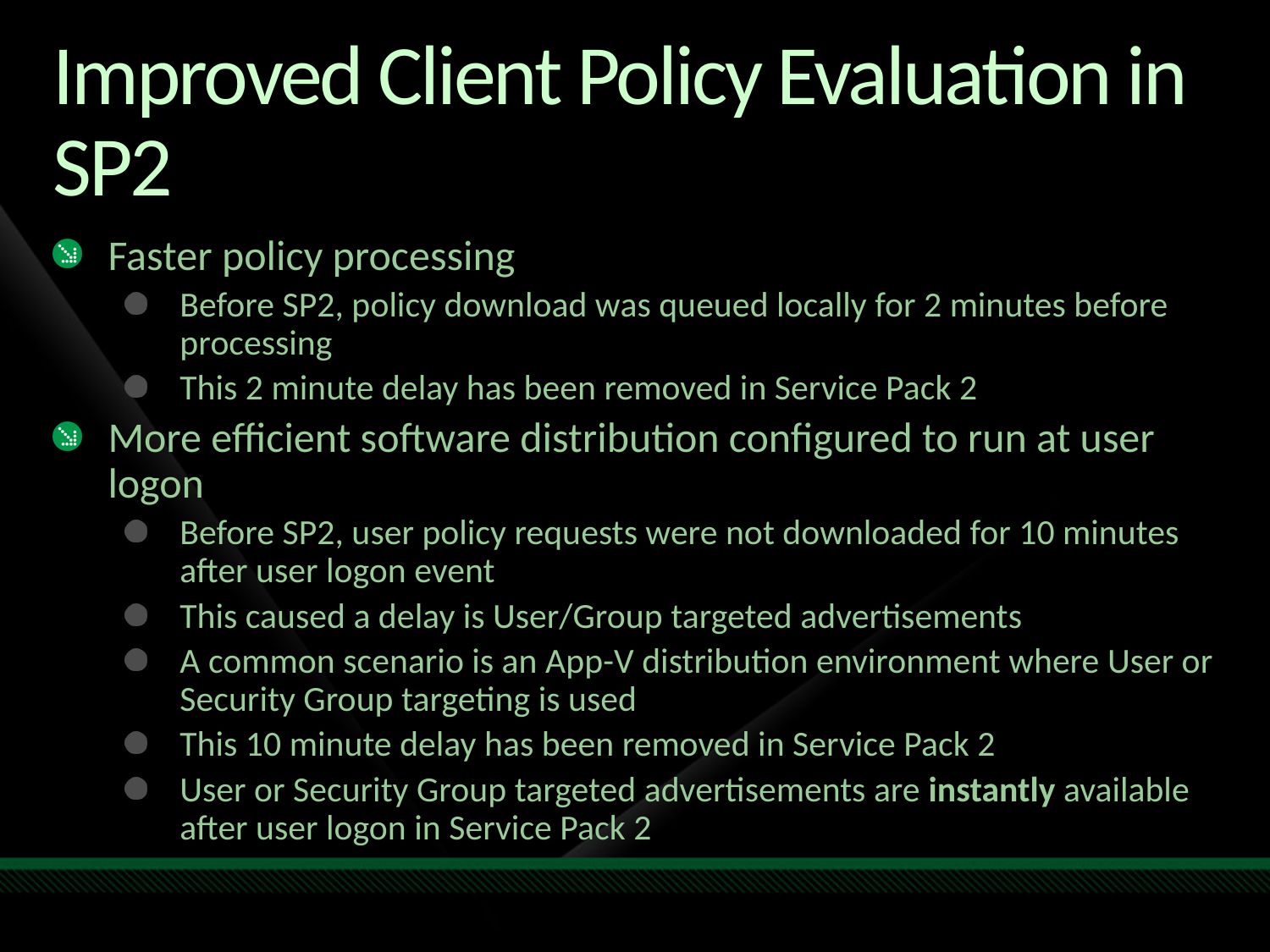

# Improved Client Policy Evaluation in SP2
Faster policy processing
Before SP2, policy download was queued locally for 2 minutes before processing
This 2 minute delay has been removed in Service Pack 2
More efficient software distribution configured to run at user logon
Before SP2, user policy requests were not downloaded for 10 minutes after user logon event
This caused a delay is User/Group targeted advertisements
A common scenario is an App-V distribution environment where User or Security Group targeting is used
This 10 minute delay has been removed in Service Pack 2
User or Security Group targeted advertisements are instantly available after user logon in Service Pack 2